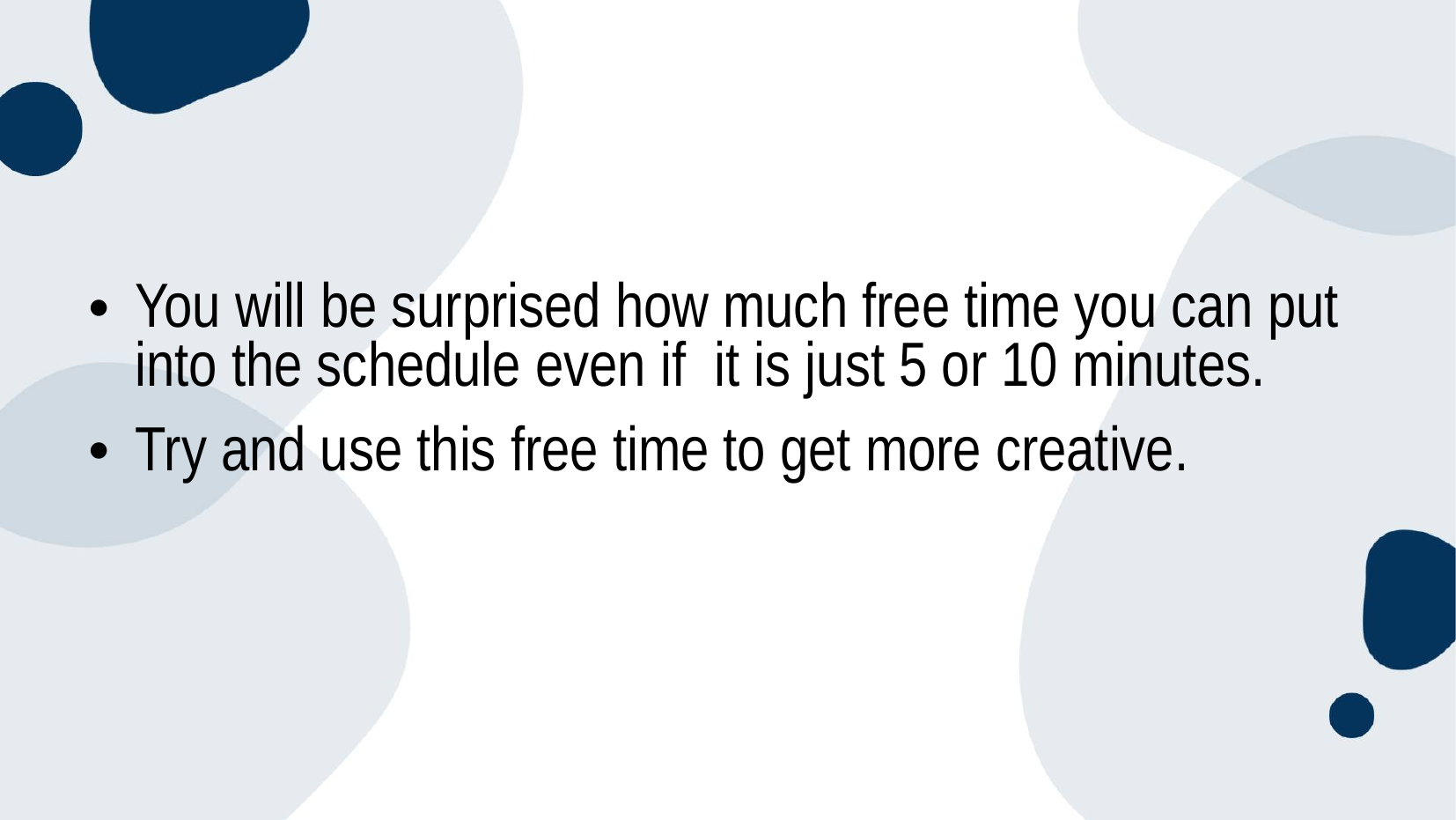

You will be surprised how much free time you can put into the schedule even if  it is just 5 or 10 minutes.
Try and use this free time to get more creative.